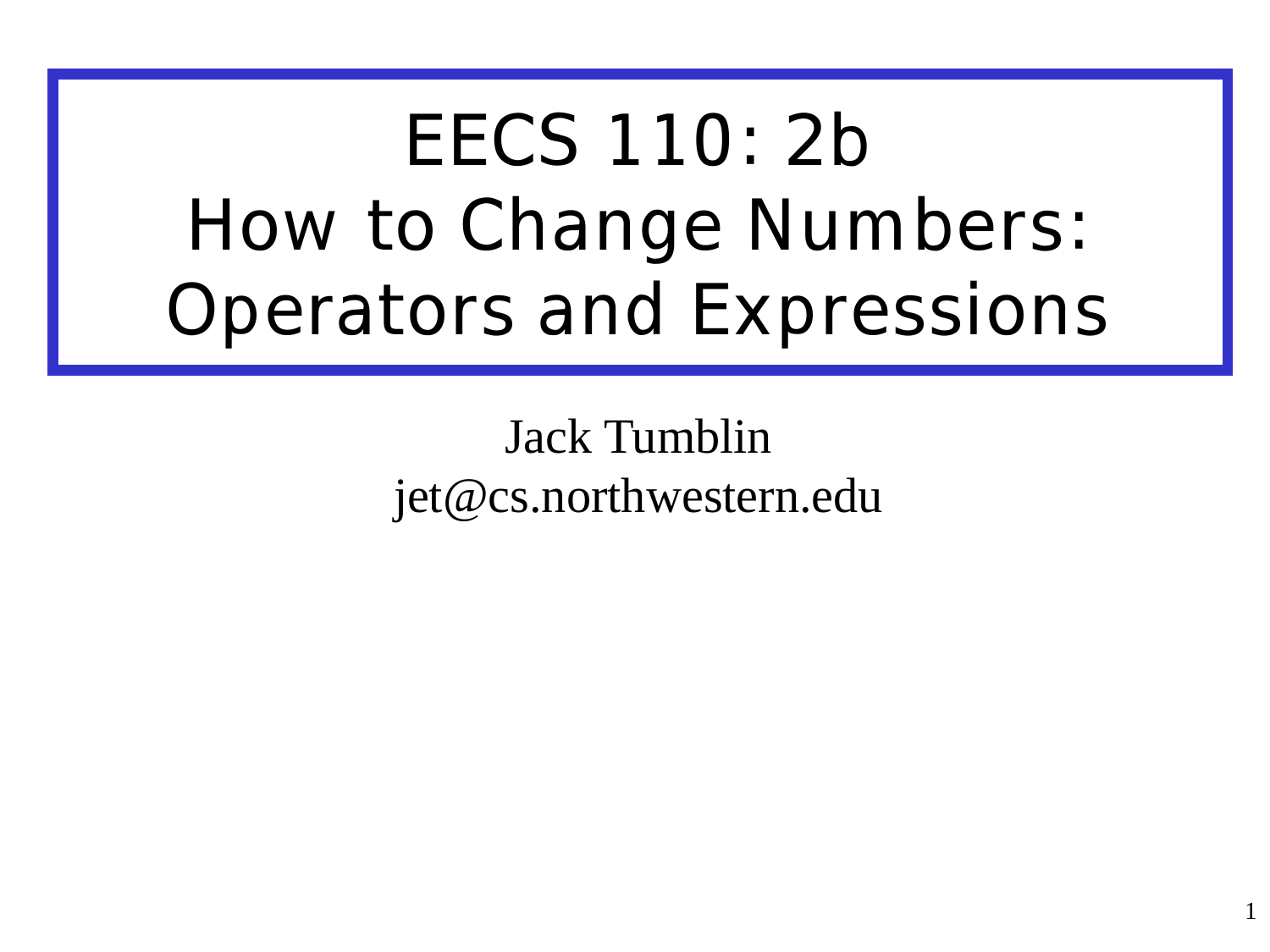

EECS 110: 2b
How to Change Numbers:
Operators and Expressions
Jack Tumblin
jet@cs.northwestern.edu

1